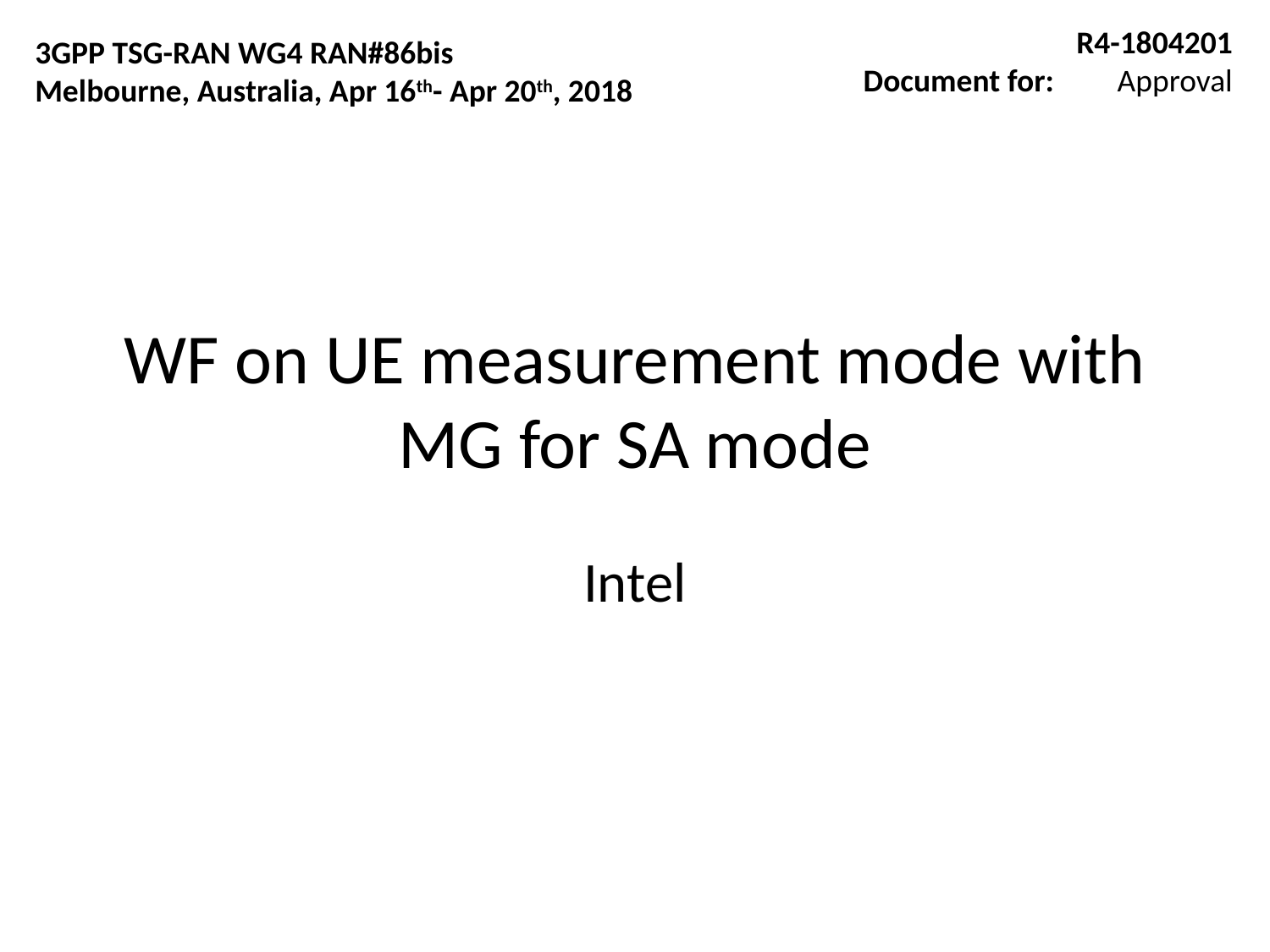

R4-1804201
Document for:	Approval
3GPP TSG-RAN WG4 RAN#86bis
Melbourne, Australia, Apr 16th- Apr 20th, 2018
# WF on UE measurement mode with MG for SA mode
Intel